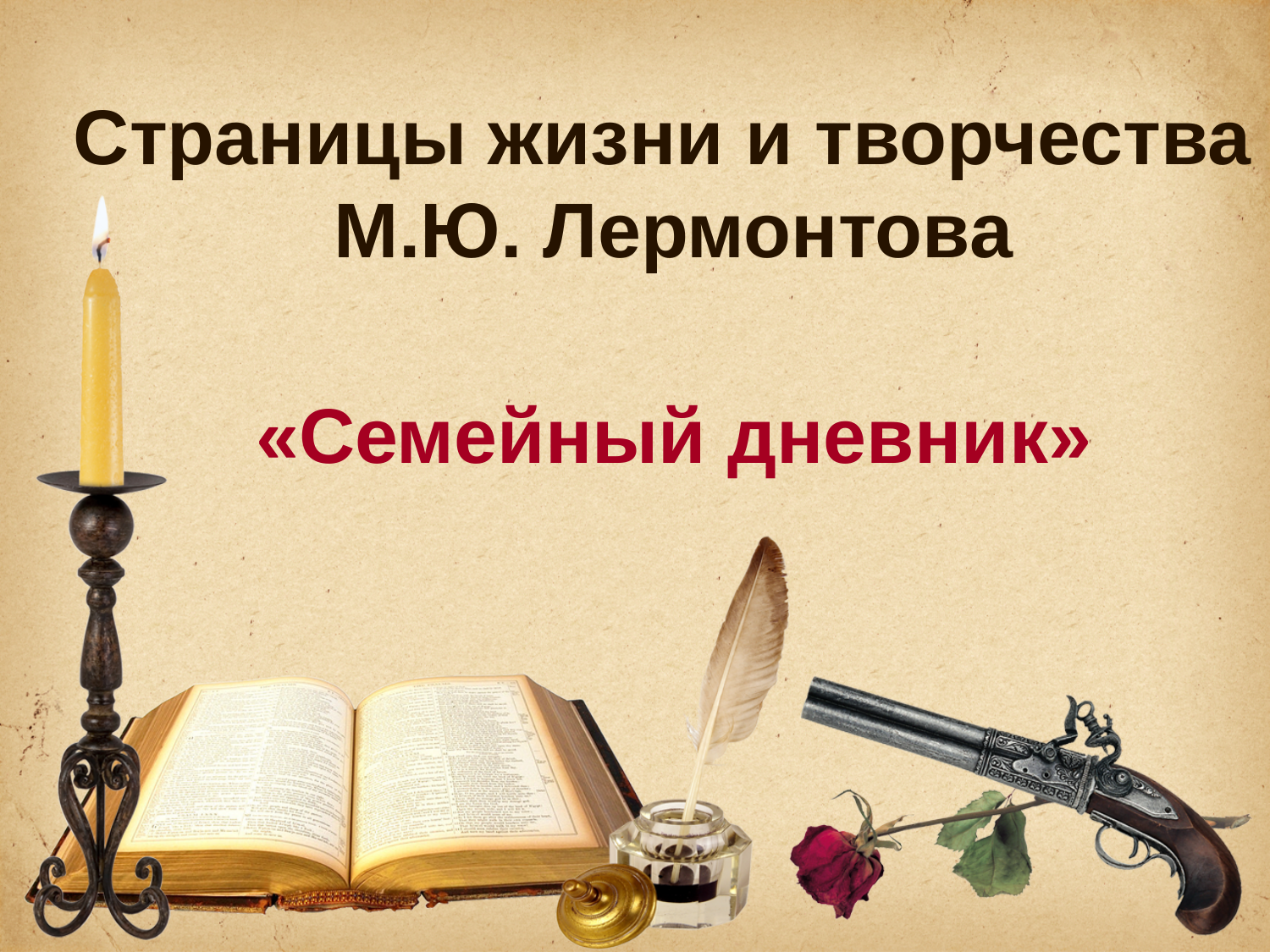

Страницы жизни и творчества
 М.Ю. Лермонтова
«Семейный дневник»